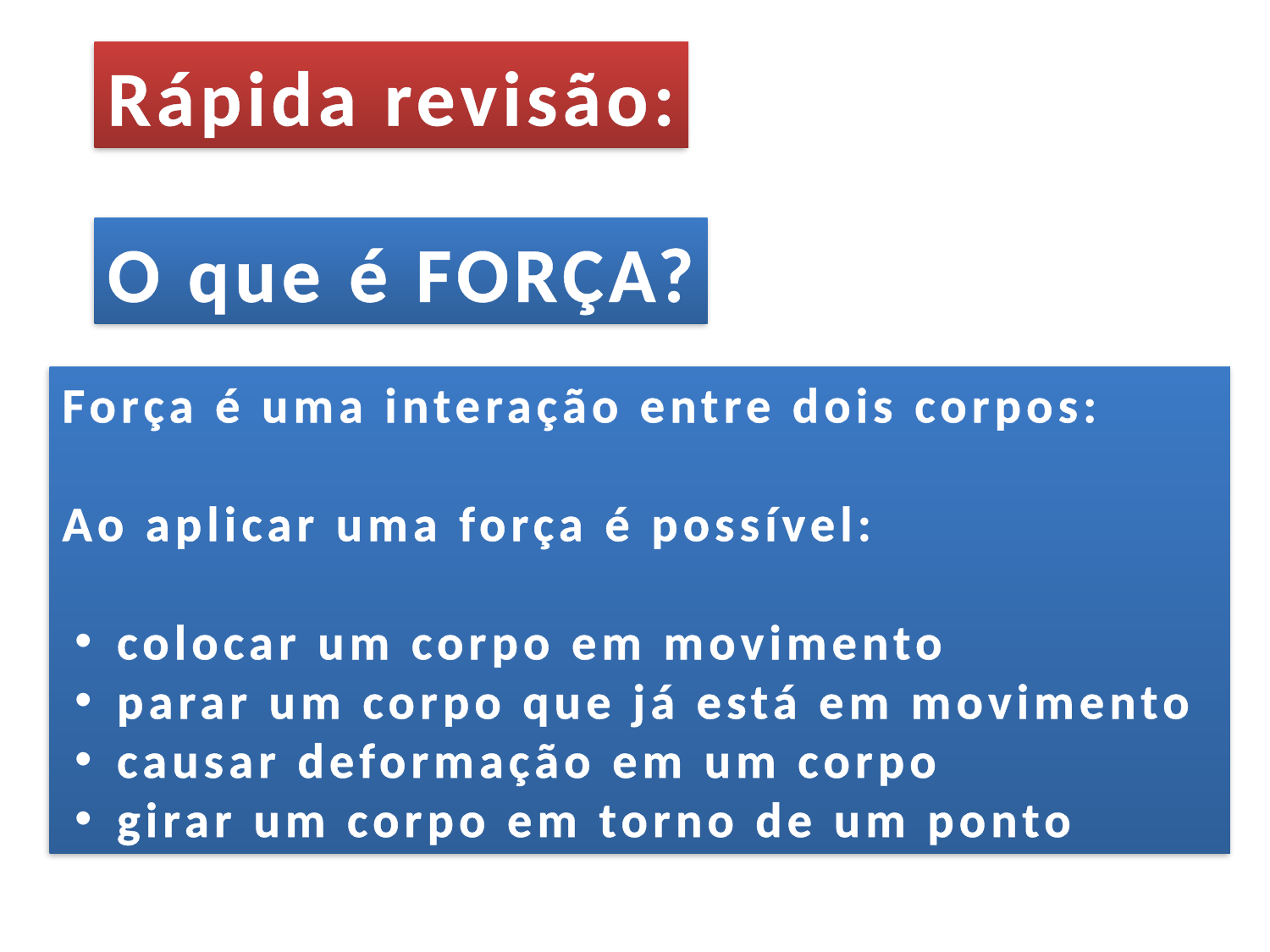

Rápida revisão:
O que é FORÇA?
Força é uma interação entre dois corpos:

Ao aplicar uma força é possível:

 colocar um corpo em movimento
 parar um corpo que já está em movimento
 causar deformação em um corpo
 girar um corpo em torno de um ponto